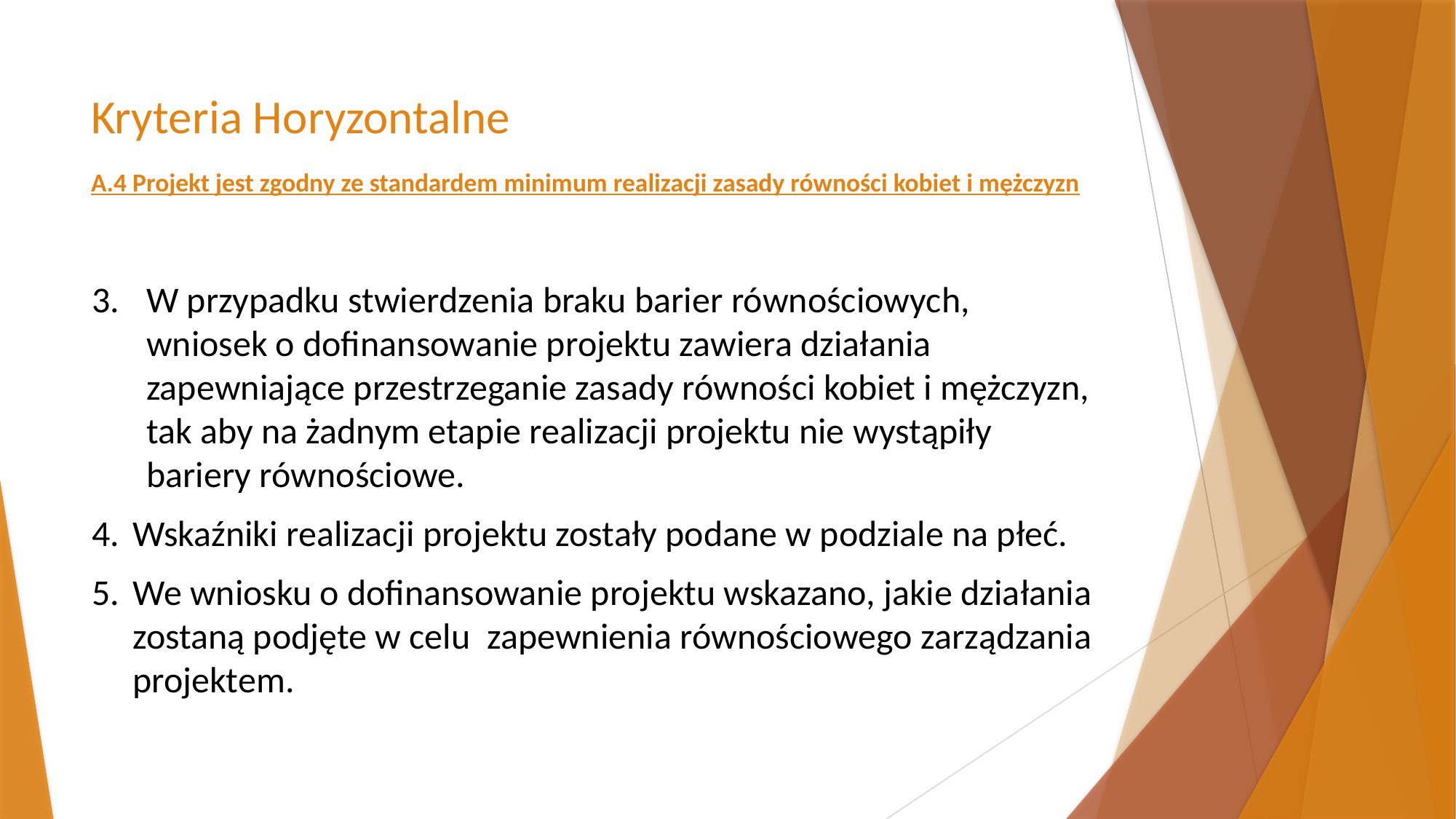

# Kryteria Horyzontalne A.4 Projekt jest zgodny ze standardem minimum realizacji zasady równości kobiet i mężczyzn
W przypadku stwierdzenia braku barier równościowych, wniosek o dofinansowanie projektu zawiera działania zapewniające przestrzeganie zasady równości kobiet i mężczyzn, tak aby na żadnym etapie realizacji projektu nie wystąpiły bariery równościowe.
Wskaźniki realizacji projektu zostały podane w podziale na płeć.
We wniosku o dofinansowanie projektu wskazano, jakie działania zostaną podjęte w celu  zapewnienia równościowego zarządzania projektem.